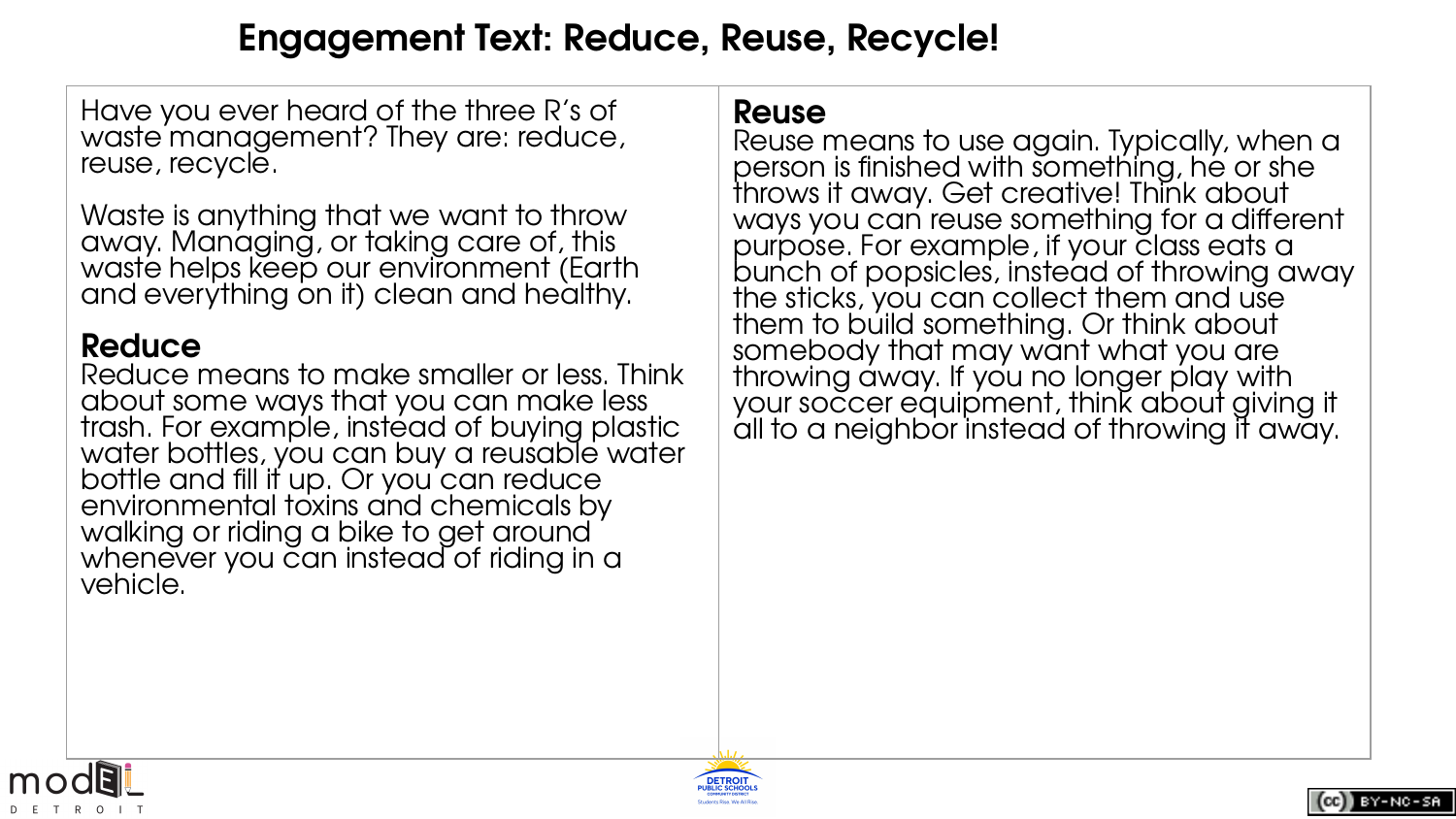

Engagement Text: Reduce, Reuse, Recycle!
| Have you ever heard of the three R’s of waste management? They are: reduce, reuse, recycle. Waste is anything that we want to throw away. Managing, or taking care of, this waste helps keep our environment (Earth and everything on it) clean and healthy. Reduce Reduce means to make smaller or less. Think about some ways that you can make less trash. For example, instead of buying plastic water bottles, you can buy a reusable water bottle and fill it up. Or you can reduce environmental toxins and chemicals by walking or riding a bike to get around whenever you can instead of riding in a vehicle. | Reuse Reuse means to use again. Typically, when a person is finished with something, he or she throws it away. Get creative! Think about ways you can reuse something for a different purpose. For example, if your class eats a bunch of popsicles, instead of throwing away the sticks, you can collect them and use them to build something. Or think about somebody that may want what you are throwing away. If you no longer play with your soccer equipment, think about giving it all to a neighbor instead of throwing it away. |
| --- | --- |